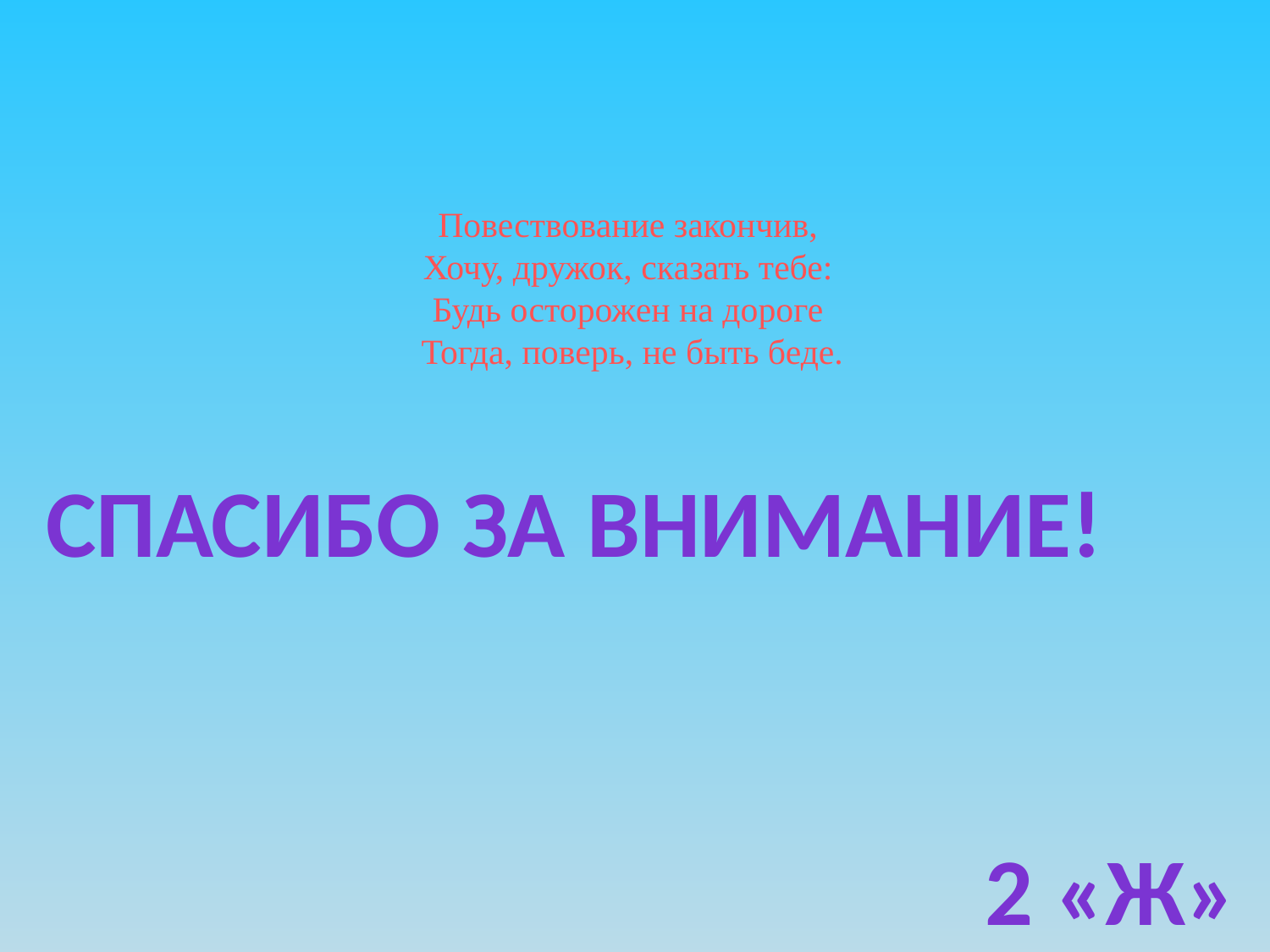

#
Повествование закончив,
Хочу, дружок, сказать тебе:
Будь осторожен на дороге
Тогда, поверь, не быть беде.

Спасибо за внимание!
2 «ж»